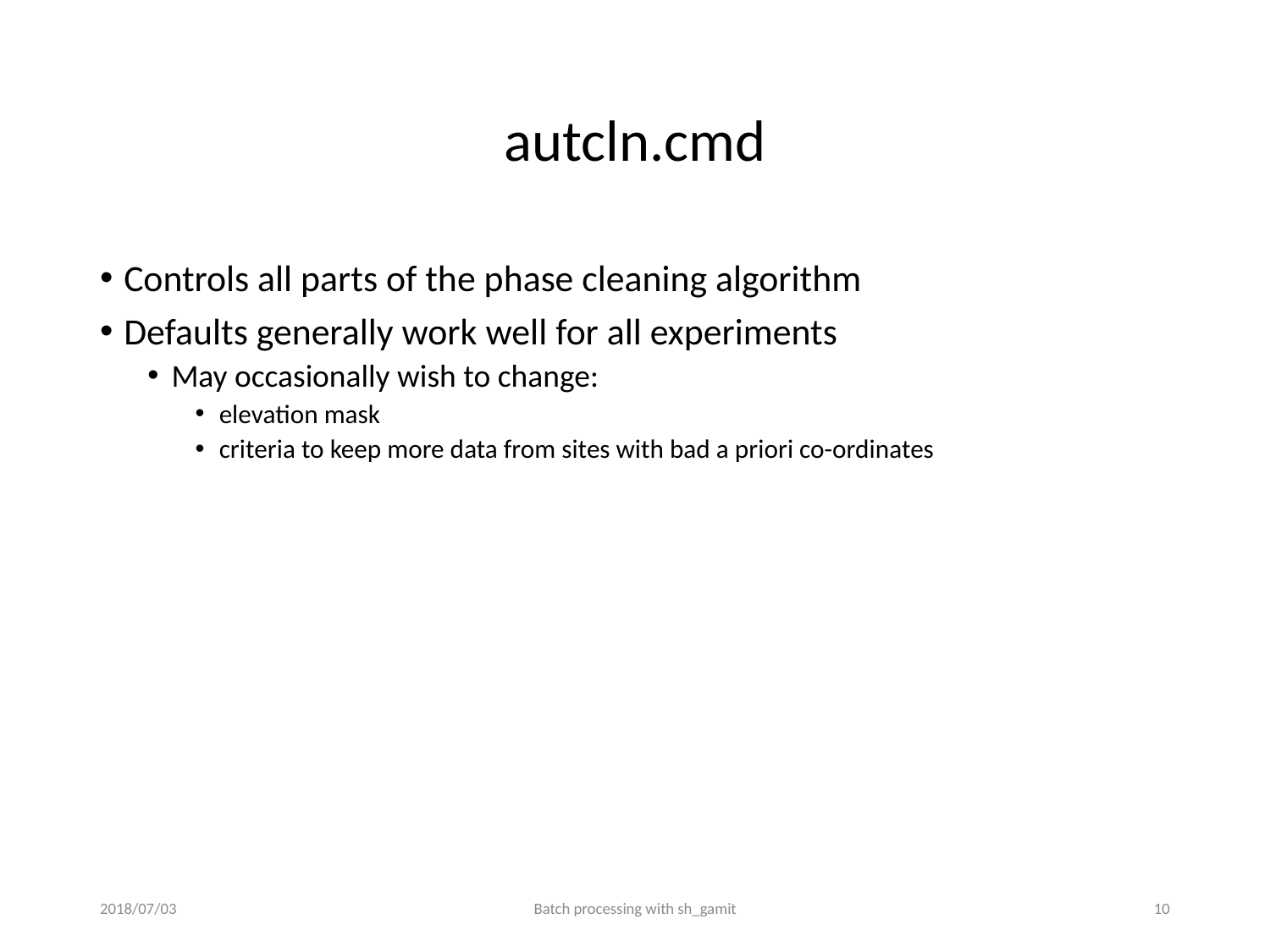

# autcln.cmd
Controls all parts of the phase cleaning algorithm
Defaults generally work well for all experiments
May occasionally wish to change:
elevation mask
criteria to keep more data from sites with bad a priori co-ordinates
2018/07/03
Batch processing with sh_gamit
10